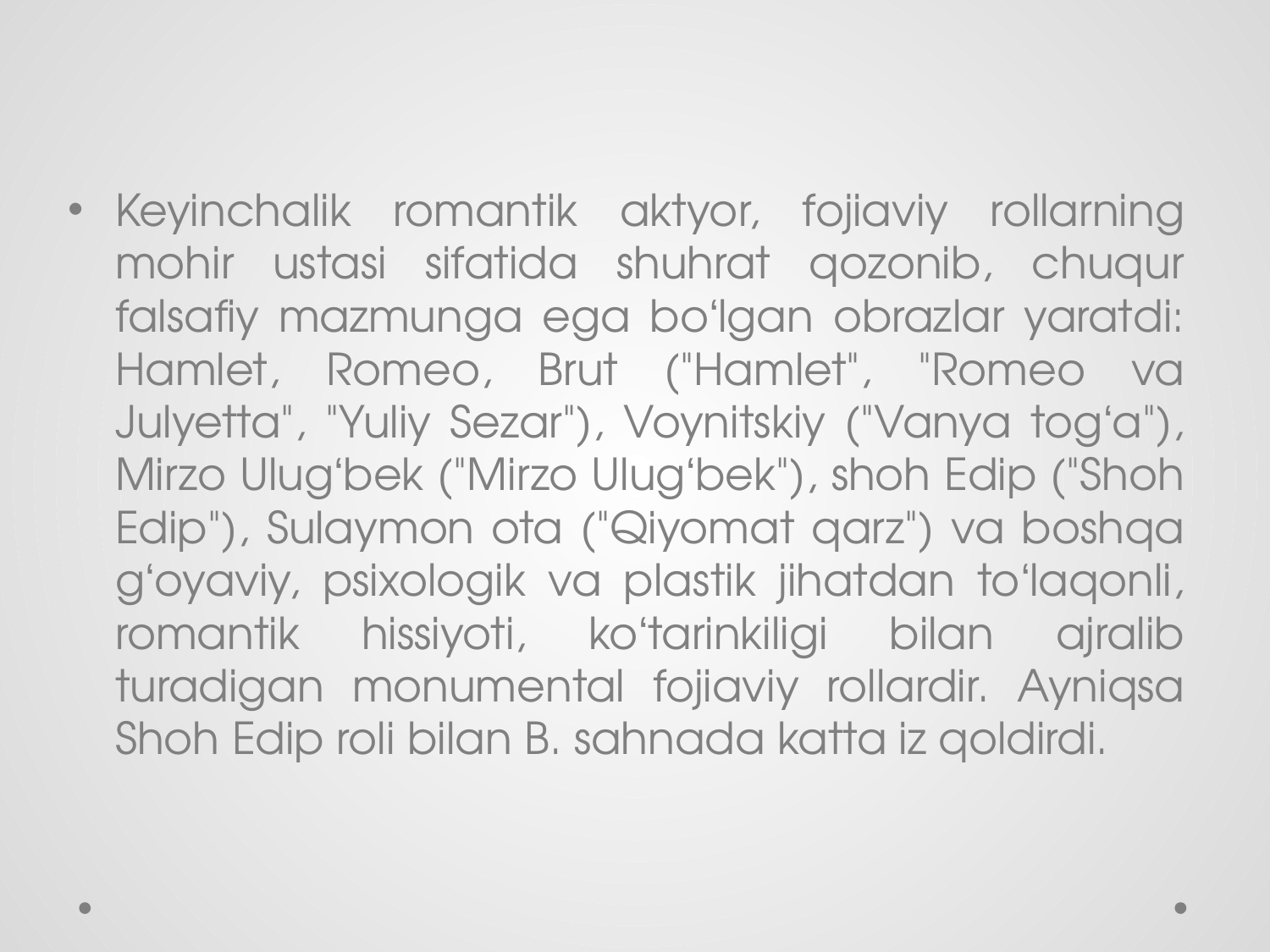

Keyinchalik romantik aktyor, fojiaviy rollarning mohir ustasi sifatida shuhrat qozonib, chuqur falsafiy mazmunga ega boʻlgan obrazlar yaratdi: Hamlet, Romeo, Brut ("Hamlet", "Romeo va Julyetta", "Yuliy Sezar"), Voynitskiy ("Vanya togʻa"), Mirzo Ulugʻbek ("Mirzo Ulugʻbek"), shoh Edip ("Shoh Edip"), Sulaymon ota ("Qiyomat qarz") va boshqa gʻoyaviy, psixologik va plastik jihatdan toʻlaqonli, romantik hissiyoti, koʻtarinkiligi bilan ajralib turadigan monumental fojiaviy rollardir. Ayniqsa Shoh Edip roli bilan B. sahnada katta iz qoldirdi.